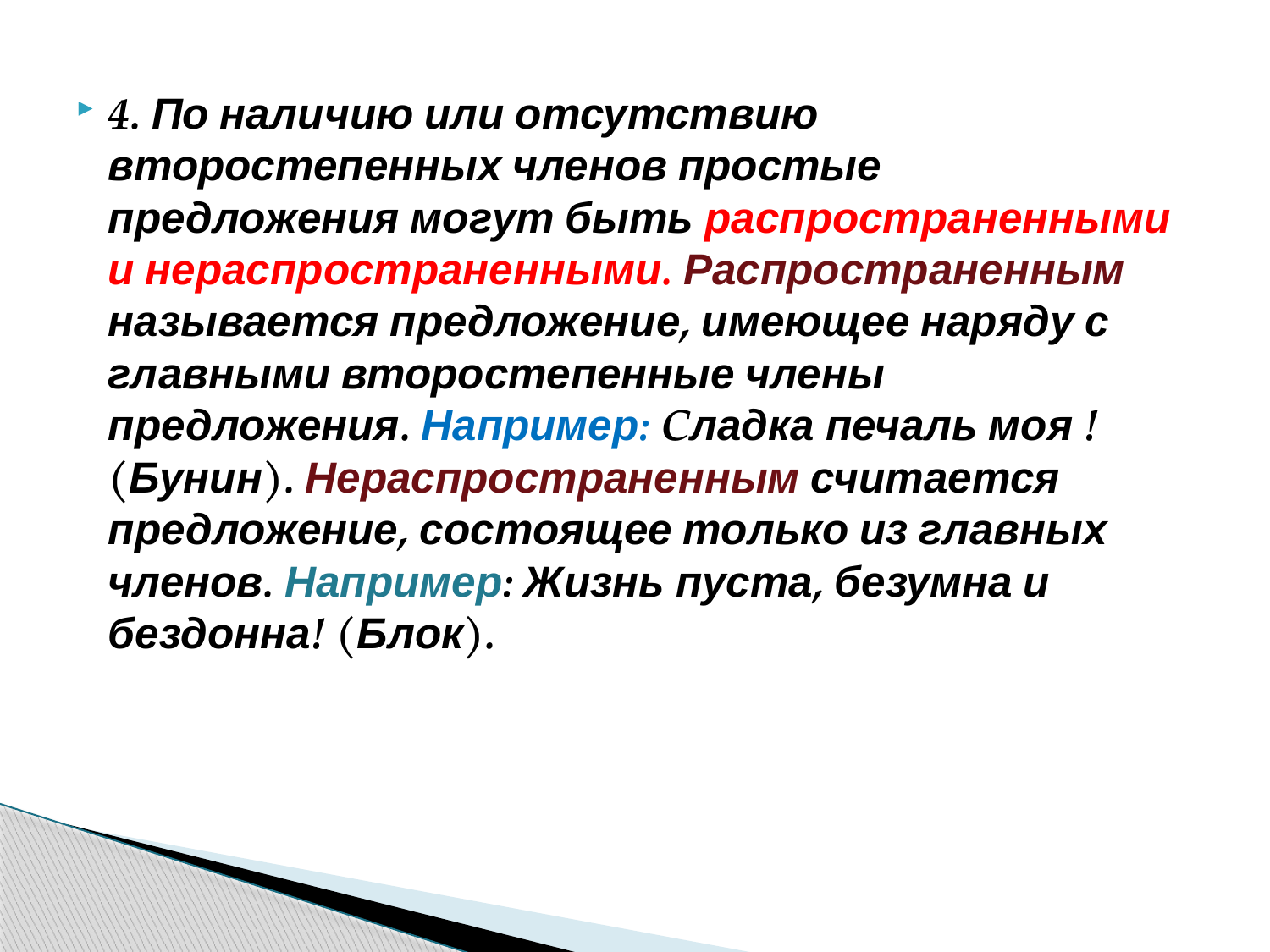

4. По наличию или отсутствию второстепенных членов простые предложения могут быть распространенными и нераспространенными. Распространенным называется предложение, имеющее наряду с главными второстепенные члены предложения. Например: Cладка печаль моя ! (Бунин). Нераспространенным считается предложение, состоящее только из главных членов. Например: Жизнь пуста, безумна и бездонна! (Блок).